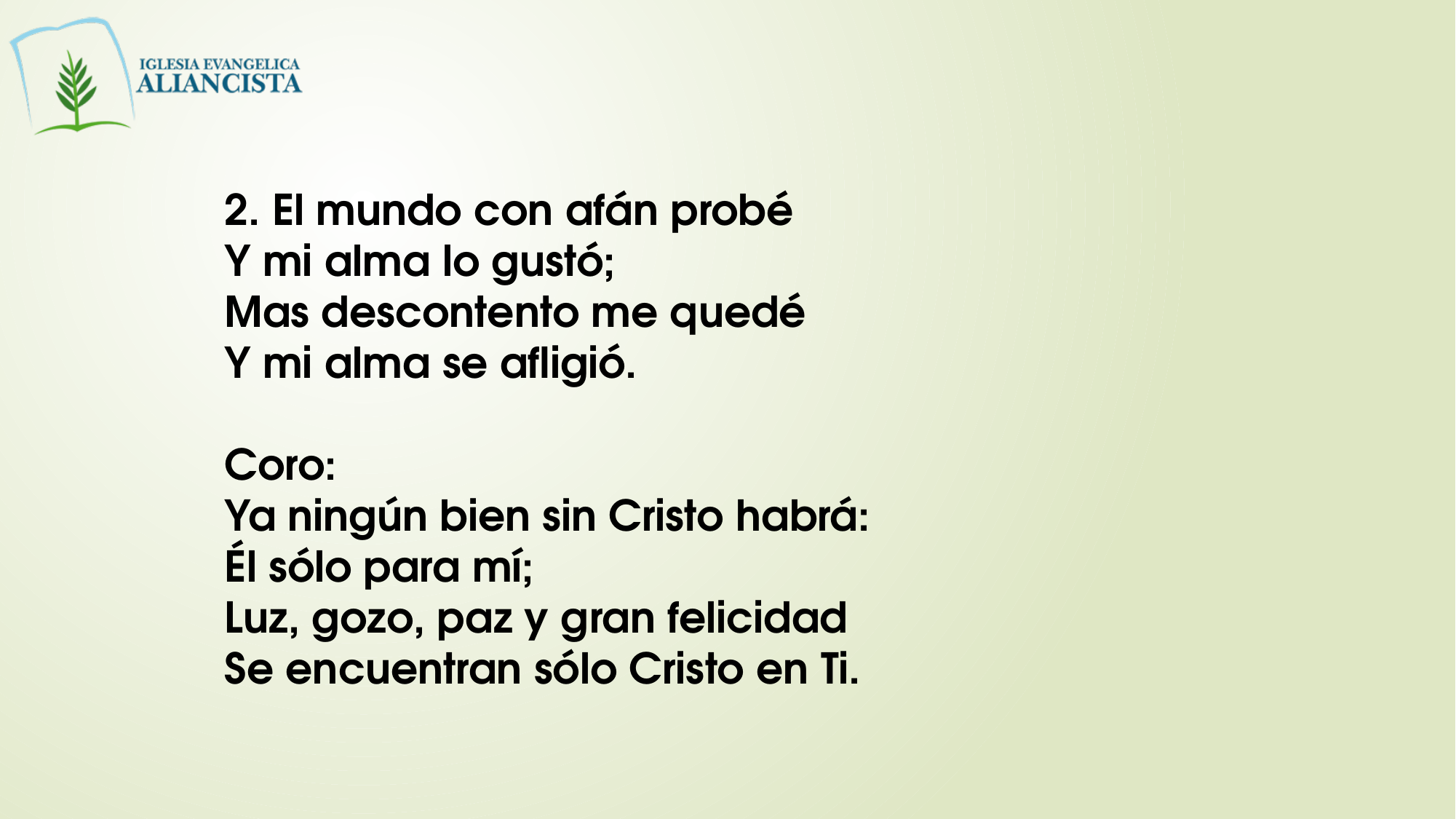

2. El mundo con afán probé
Y mi alma lo gustó;
Mas descontento me quedé
Y mi alma se afligió.

Coro:
Ya ningún bien sin Cristo habrá:
Él sólo para mí;
Luz, gozo, paz y gran felicidad
Se encuentran sólo Cristo en Ti.